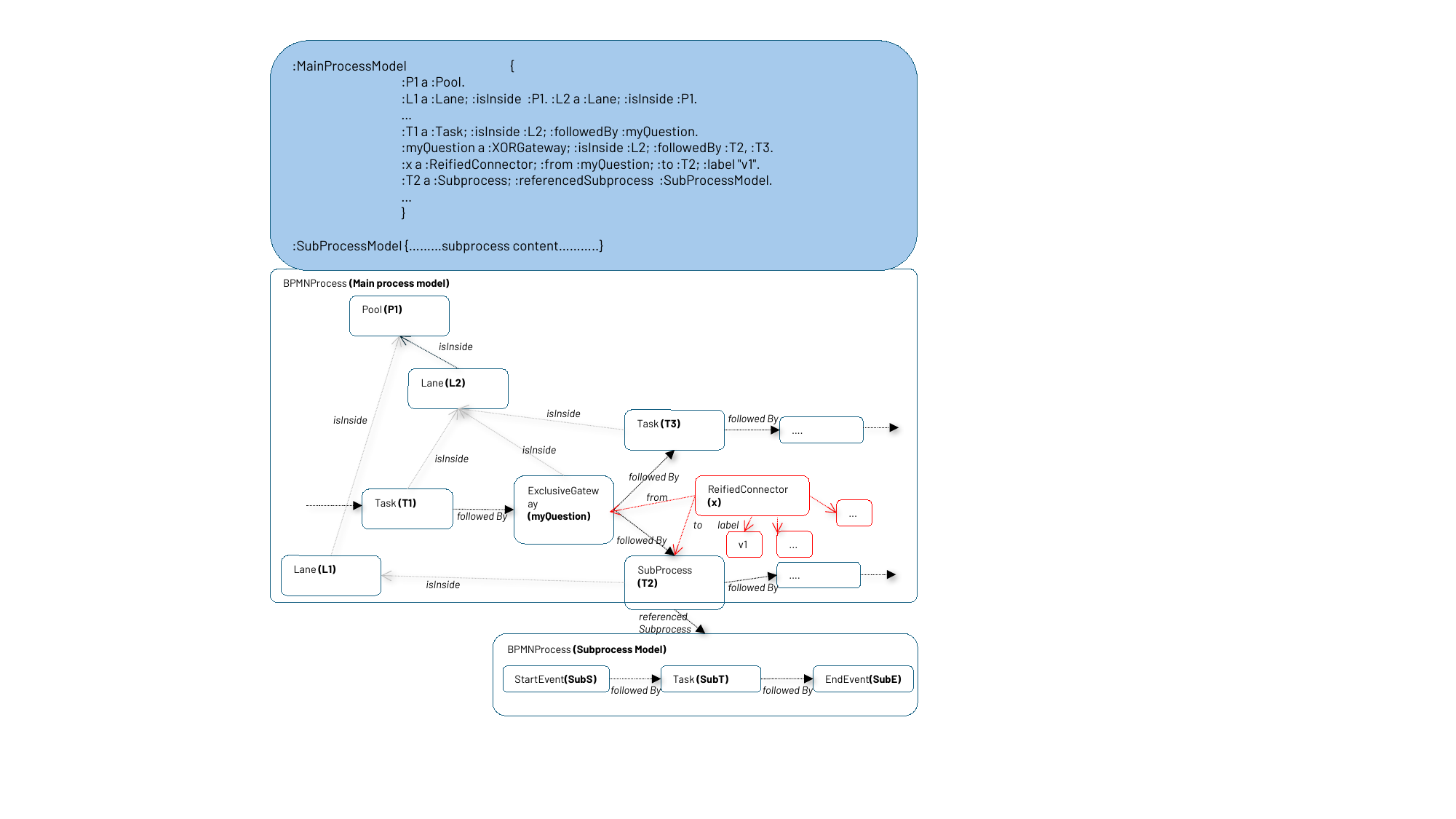

:MainProcessModel	{
	:P1 a :Pool.
	:L1 a :Lane; :isInside  :P1. :L2 a :Lane; :isInside :P1.
	…
	:T1 a :Task; :isInside :L2; :followedBy :myQuestion.
	:myQuestion a :XORGateway; :isInside :L2; :followedBy :T2, :T3.
	:x a :ReifiedConnector; :from :myQuestion; :to :T2; :label "v1".
	:T2 a :Subprocess; :referencedSubprocess  :SubProcessModel.
	…
	}

:SubProcessModel {………subprocess content………..}
BPMNProcess (Main process model)

Pool (P1)

isInside
Lane (L2)

isInside
followed By
isInside
Task (T3)

….
isInside
isInside
followed By
ExclusiveGateway
(myQuestion)

ReifiedConnector (x)
from
Task (T1)

...
followed By
label
to
followed By
...
v1
Lane (L1)

SubProcess (T2)

….
isInside
followed By
referenced Subprocess
BPMNProcess (Subprocess Model)

EndEvent(SubE)
StartEvent(SubS)
Task (SubT)
followed By
followed By